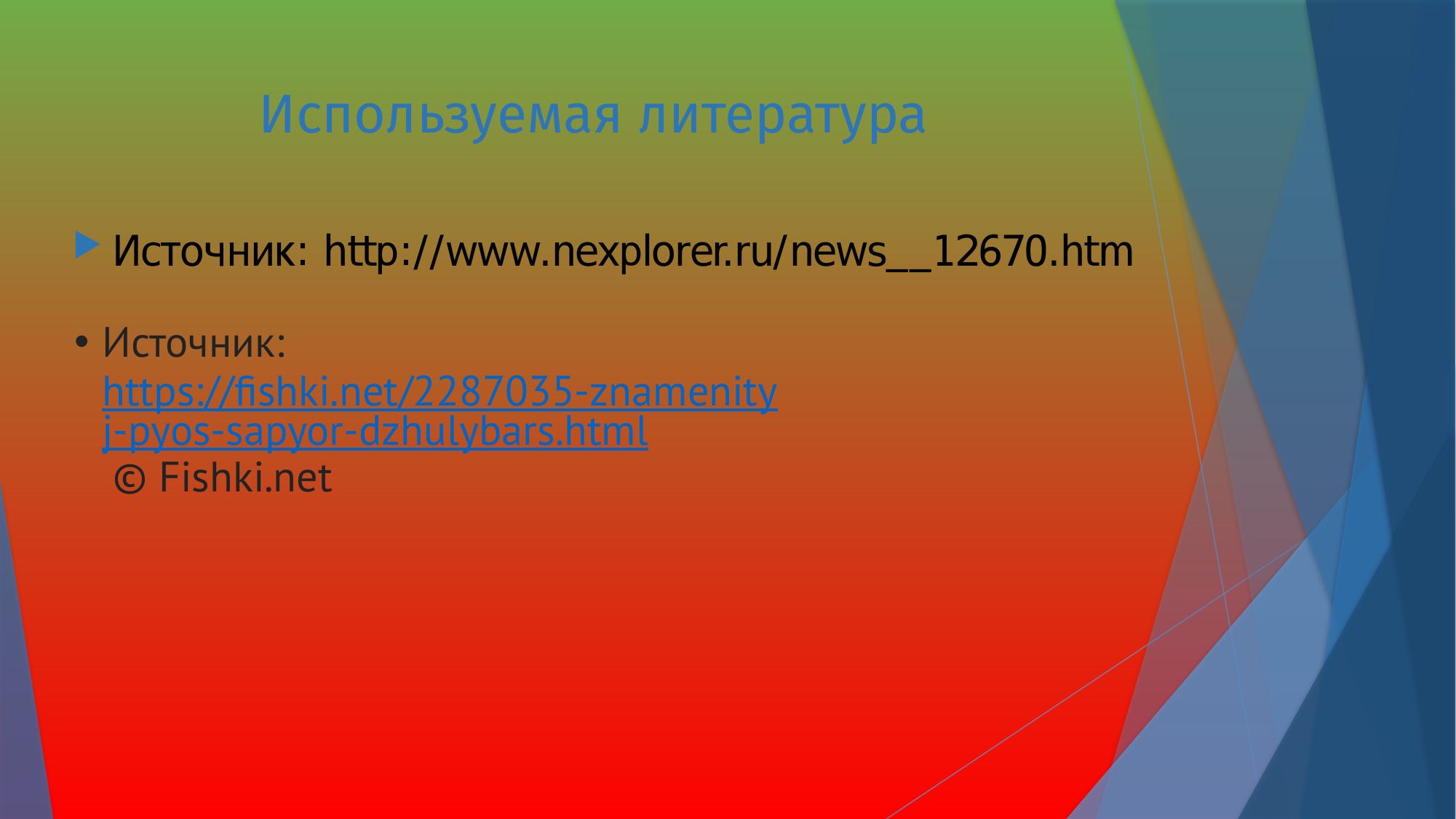

# Используемая литература
Источник: http://www.nexplorer.ru/news__12670.htm
Источник: https://fishki.net/2287035-znamenityj-pyos-sapyor-dzhulybars.html © Fishki.net